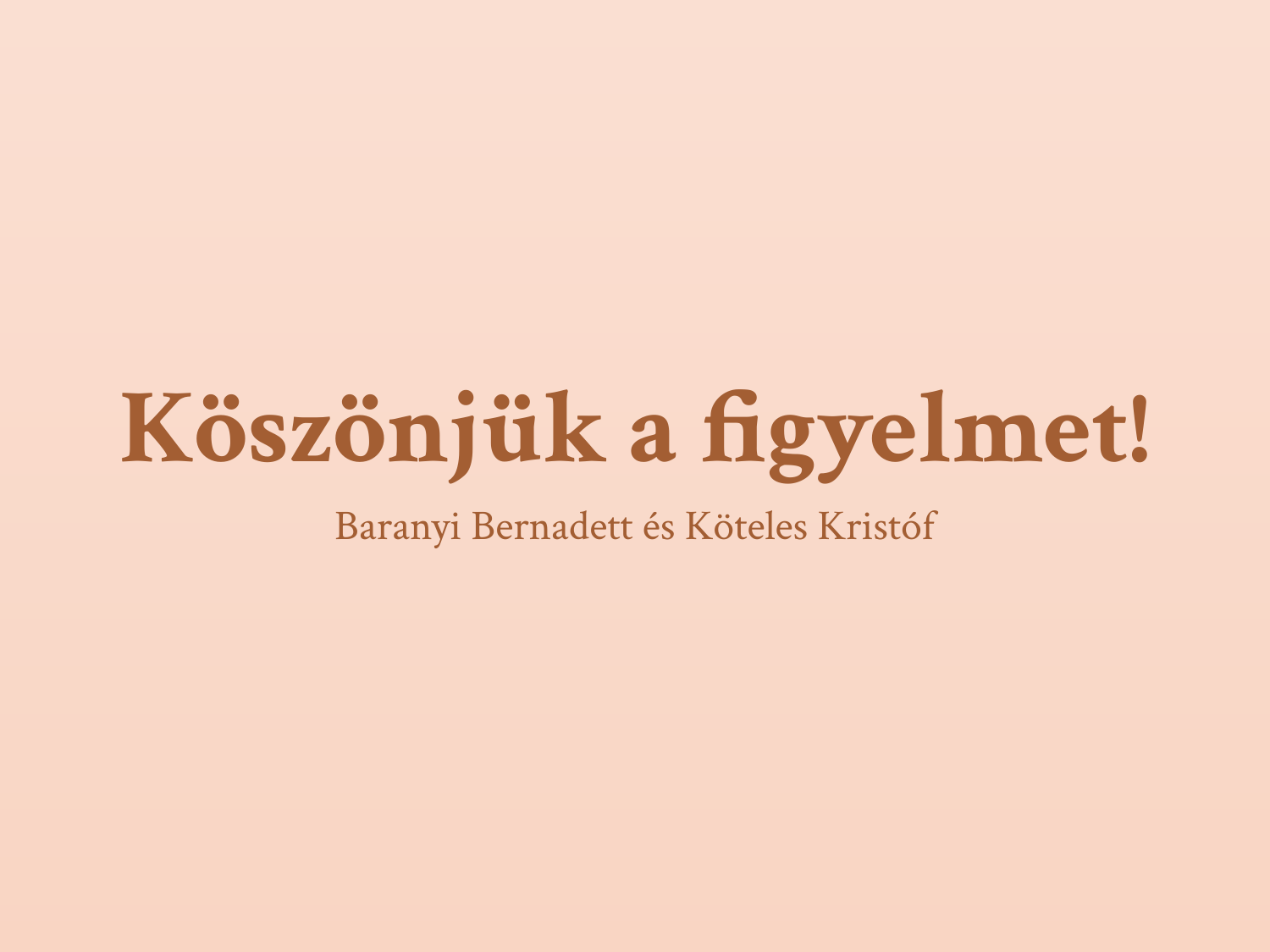

# Köszönjük a figyelmet!
Baranyi Bernadett és Köteles Kristóf